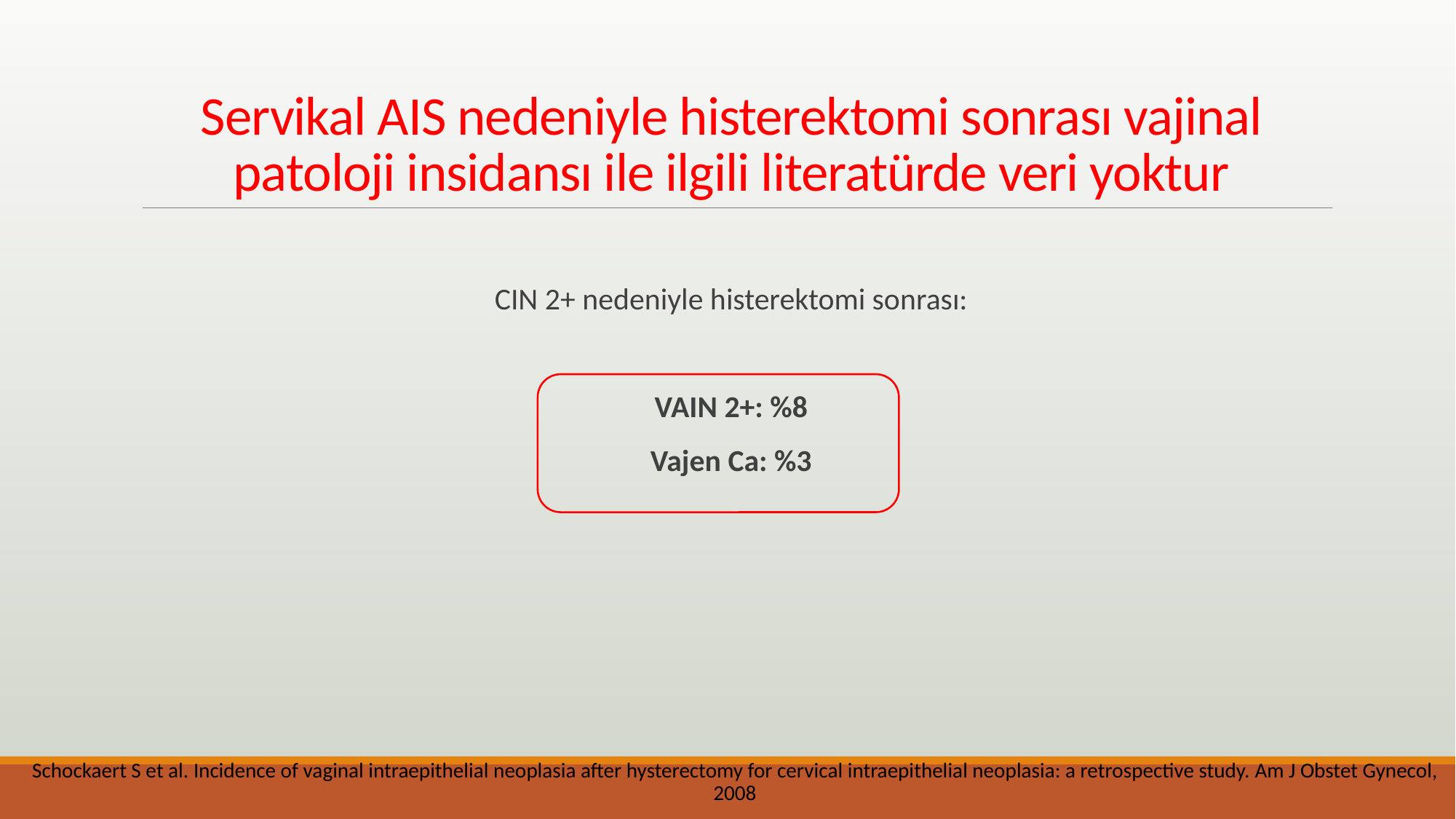

# Servikal AIS nedeniyle histerektomi sonrası vajinal patoloji insidansı ile ilgili literatürde veri yoktur

CIN 2+ nedeniyle histerektomi sonrası:

VAIN 2+: %8
Vajen Ca: %3

Schockaert S et al. Incidence of vaginal intraepithelial neoplasia after hysterectomy for cervical intraepithelial neoplasia: a retrospective study. Am J Obstet Gynecol, 2008